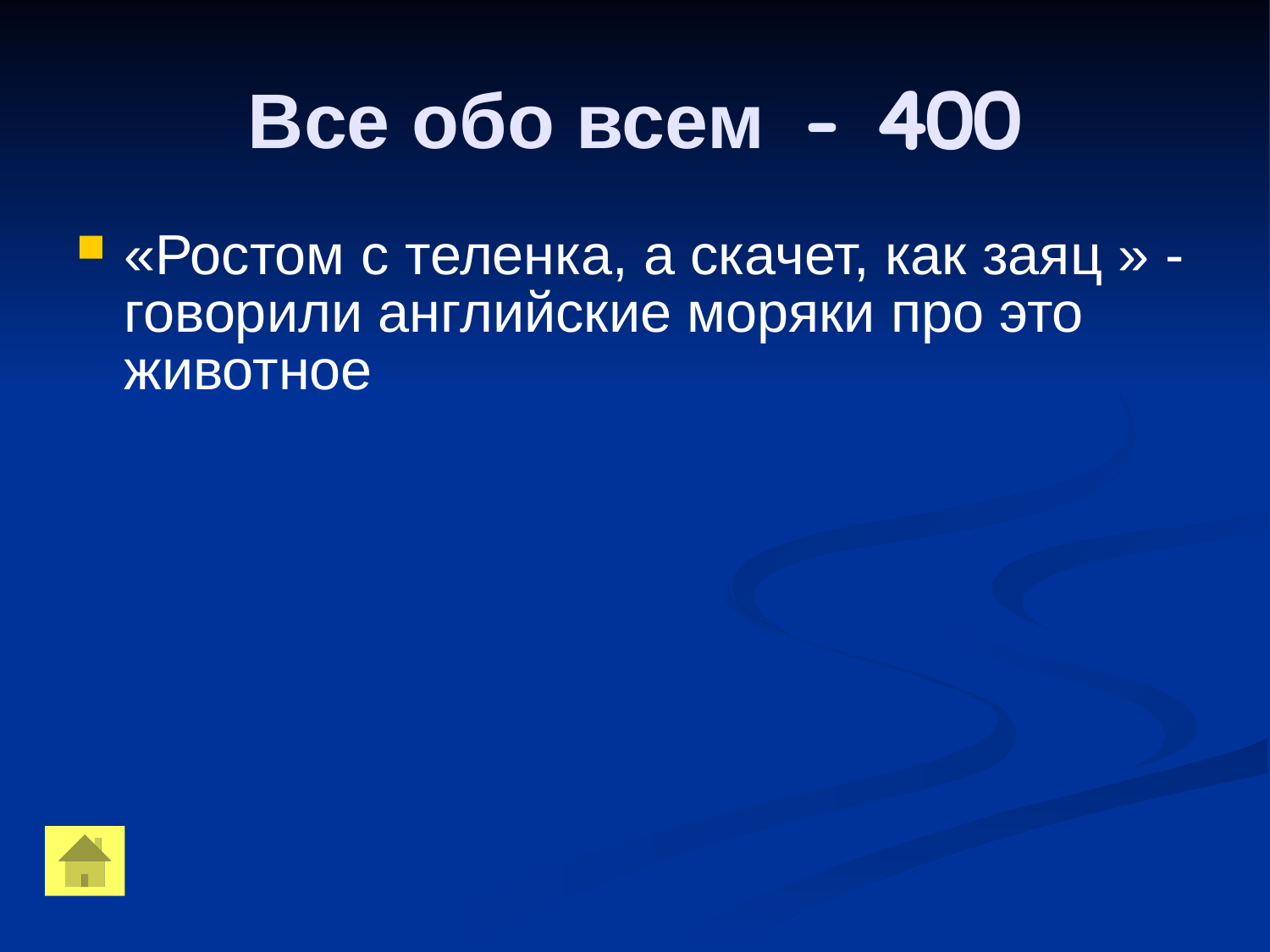

Все обо всем - 400
«Ростом с теленка, а скачет, как заяц » - говорили английские моряки про это животное